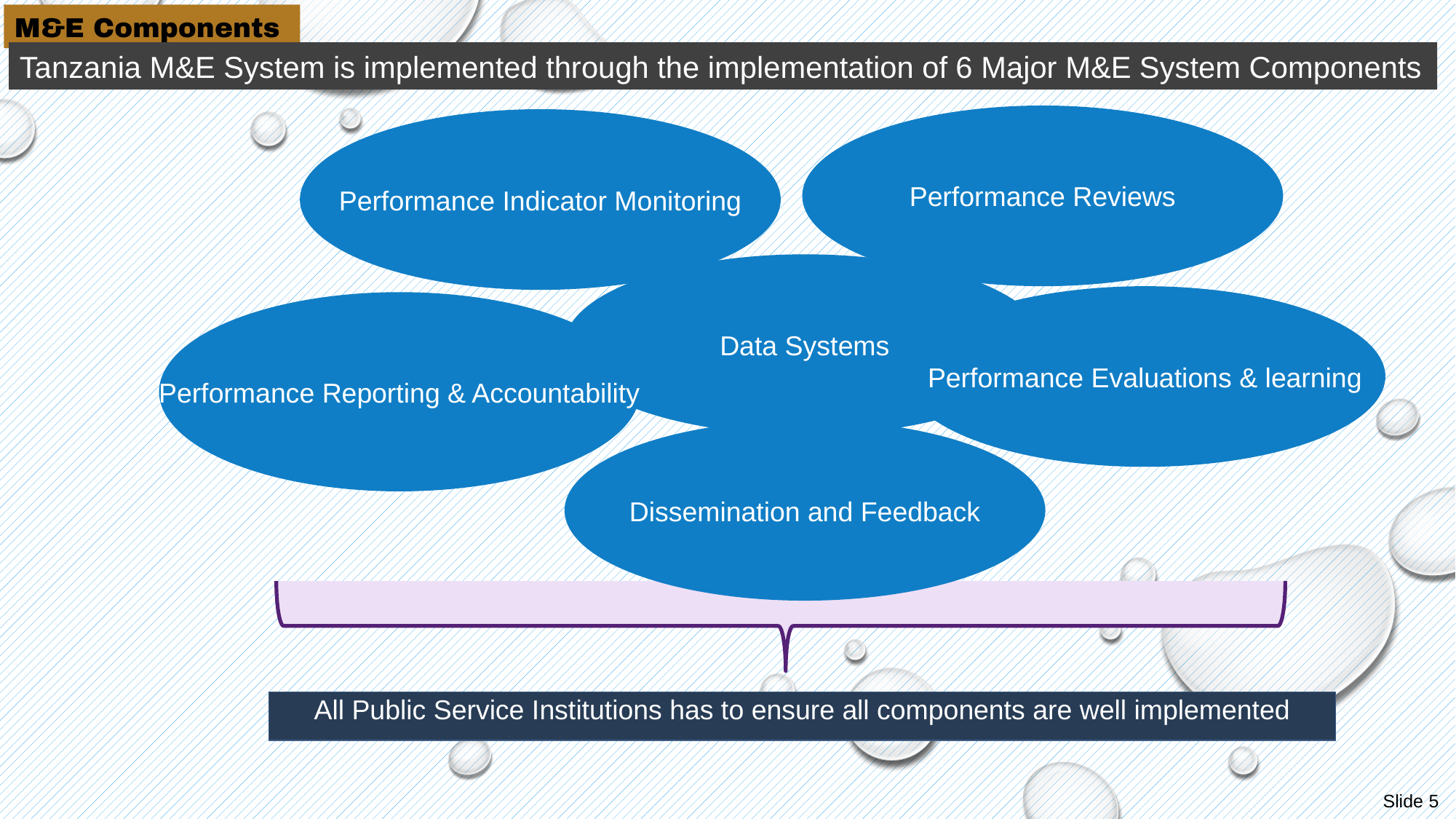

M&E Components
Tanzania M&E System is implemented through the implementation of 6 Major M&E System Components
Performance Reviews
Performance Indicator Monitoring

Data Systems
Performance Evaluations & learning
Performance Reporting & Accountability
Dissemination and Feedback
All Public Service Institutions has to ensure all components are well implemented
Slide 5